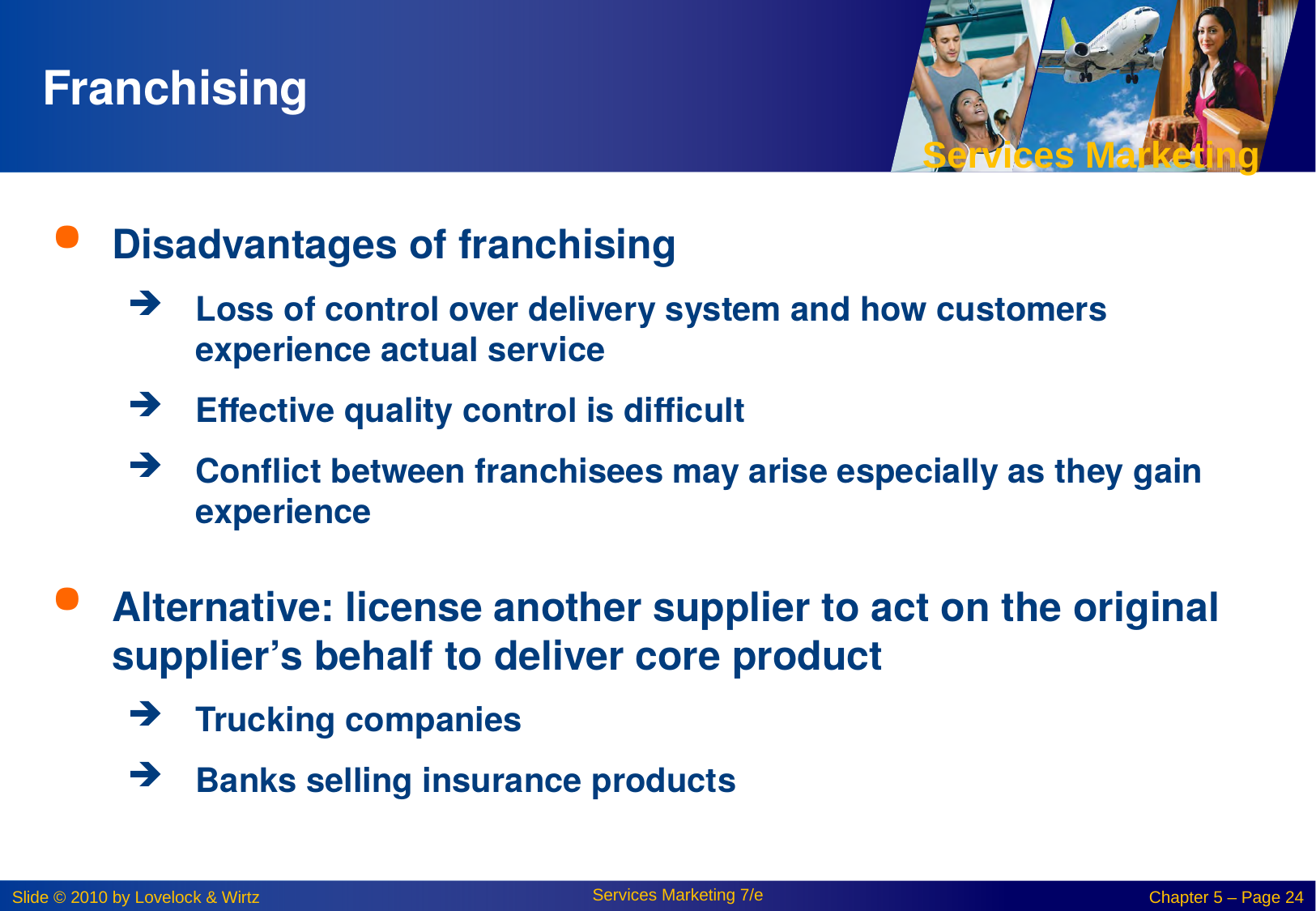

# Franchising
Disadvantages of franchising
Loss of control over delivery system and how customers experience actual service
Effective quality control is difficult
Conflict between franchisees may arise especially as they gain experience
Alternative: license another supplier to act on the original supplier’s behalf to deliver core product
Trucking companies
Banks selling insurance products